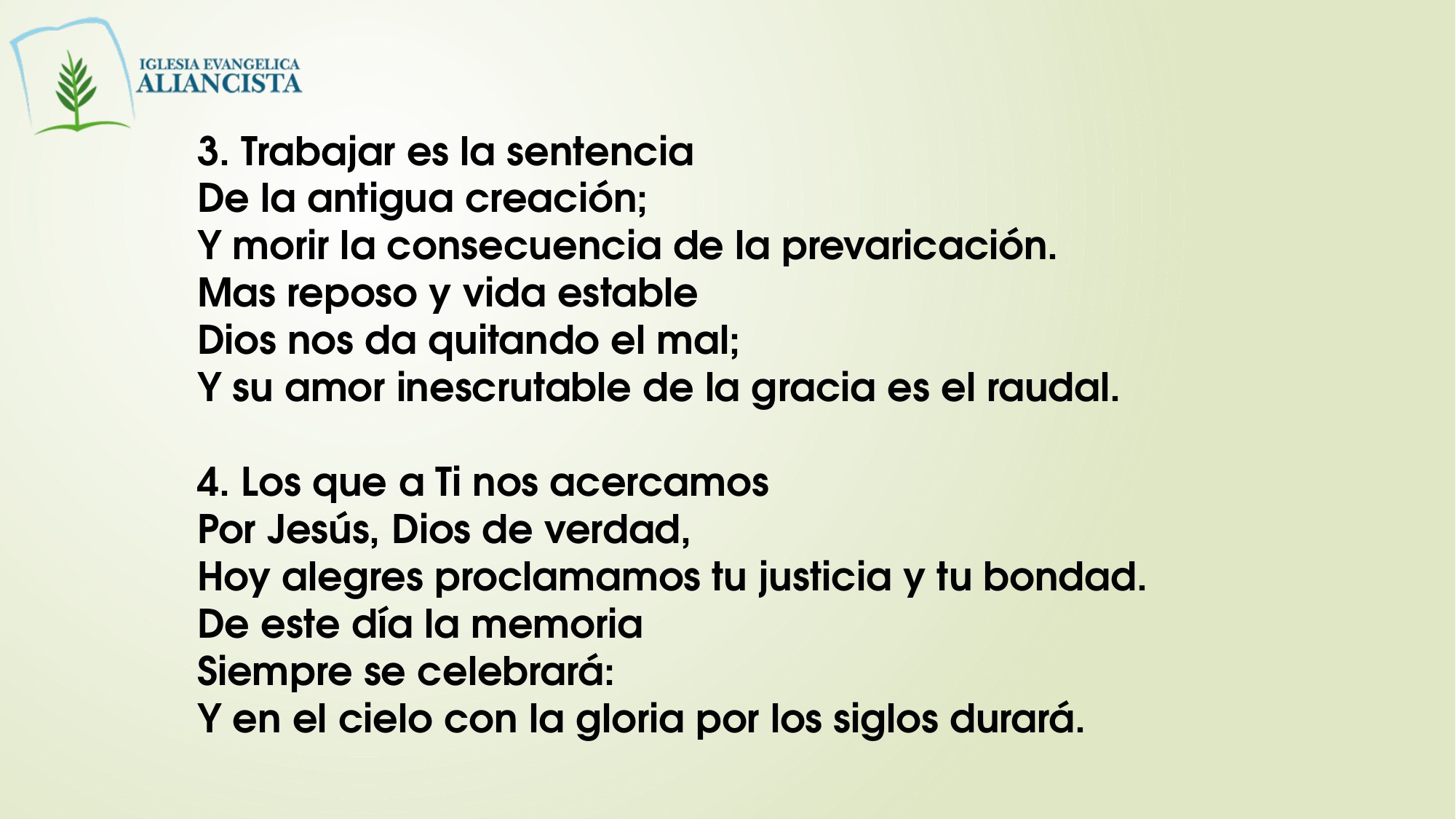

3. Trabajar es la sentencia
De la antigua creación;
Y morir la consecuencia de la prevaricación.
Mas reposo y vida estable
Dios nos da quitando el mal;
Y su amor inescrutable de la gracia es el raudal.

4. Los que a Ti nos acercamos
Por Jesús, Dios de verdad,
Hoy alegres proclamamos tu justicia y tu bondad.
De este día la memoria
Siempre se celebrará:
Y en el cielo con la gloria por los siglos durará.